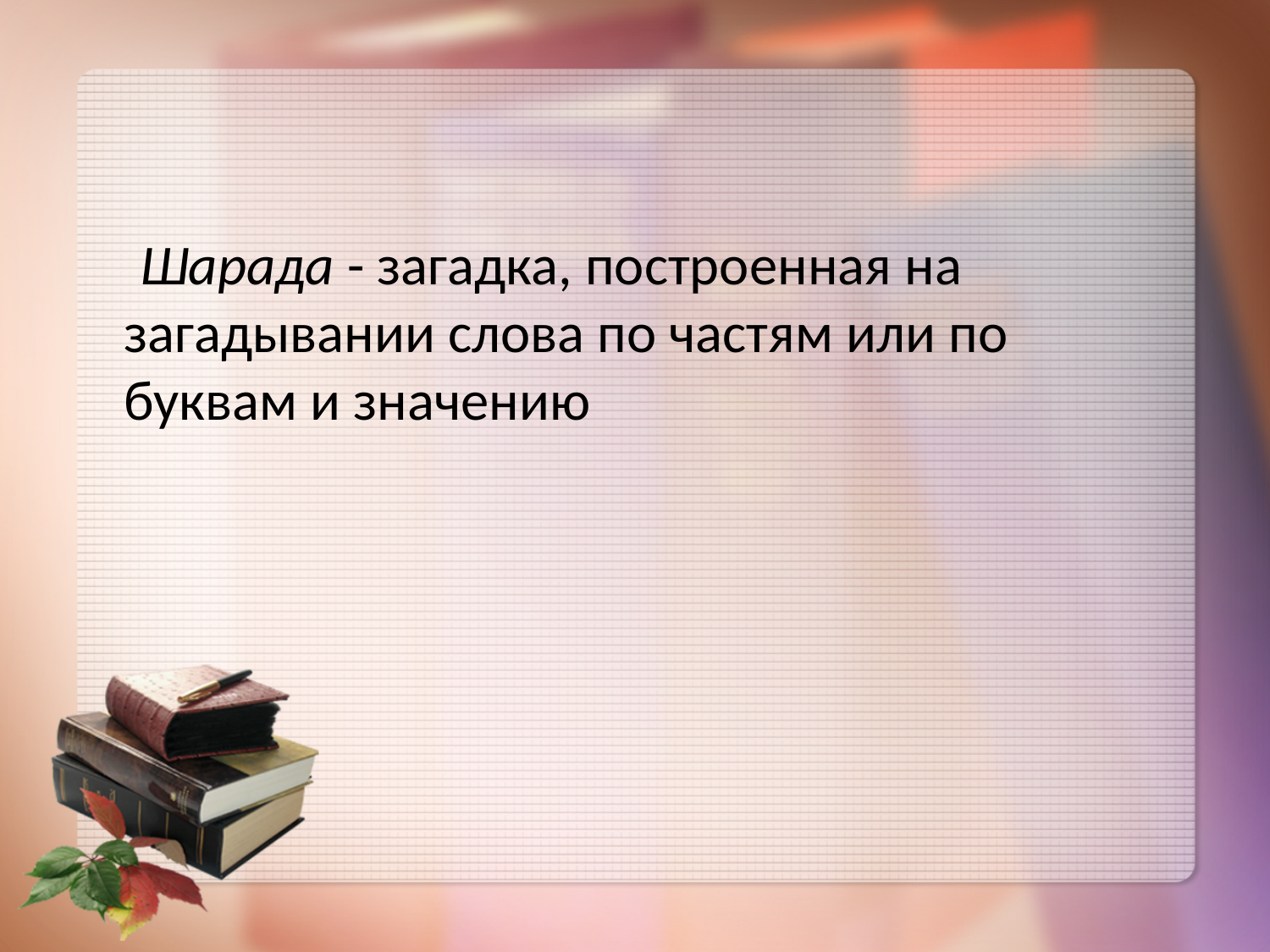

Шарада - загадка, построенная на загадывании слова по частям или по буквам и значению